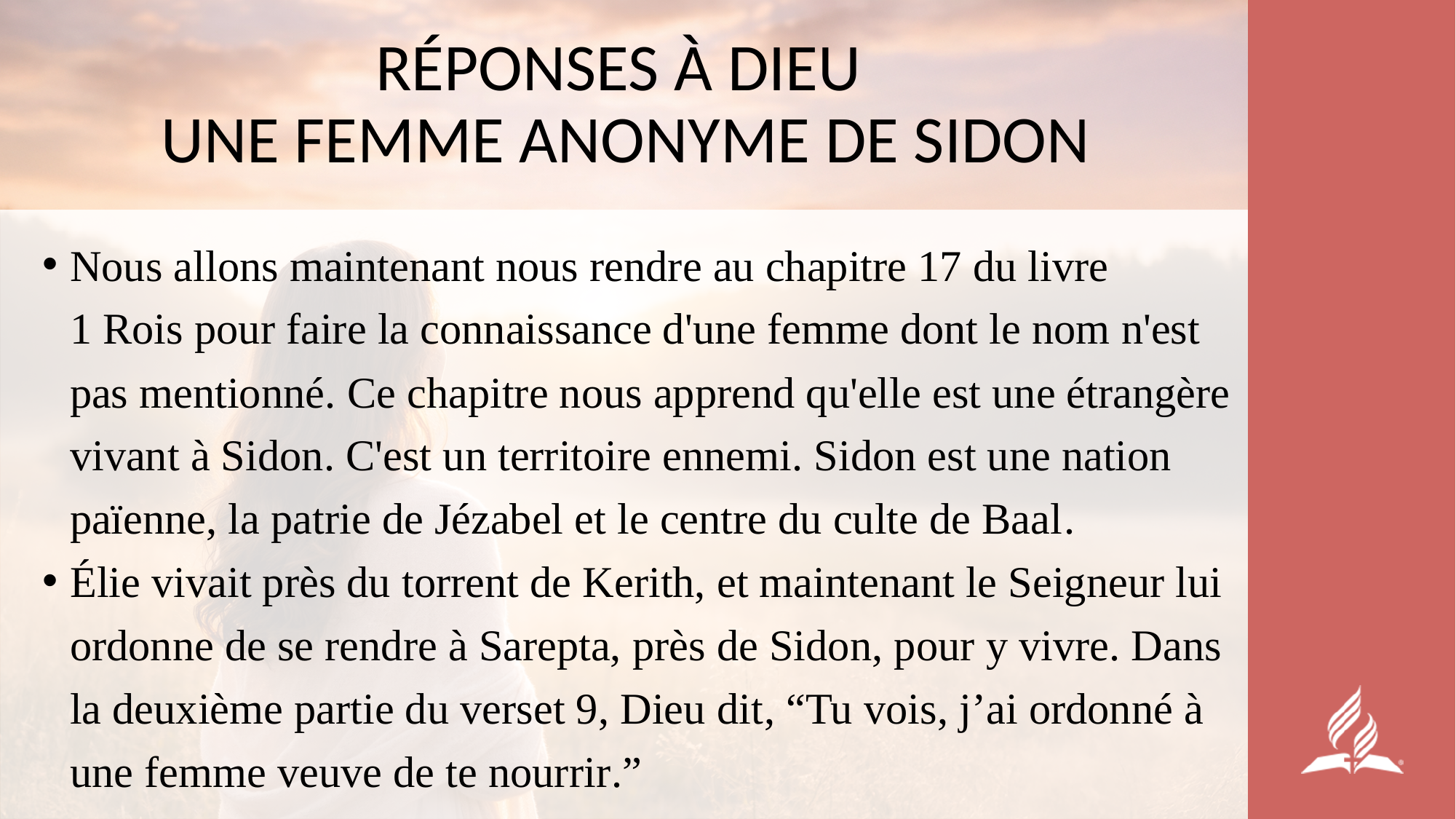

# RÉPONSES À DIEU UNE FEMME ANONYME DE SIDON
Nous allons maintenant nous rendre au chapitre 17 du livre
1 Rois pour faire la connaissance d'une femme dont le nom n'est pas mentionné. Ce chapitre nous apprend qu'elle est une étrangère vivant à Sidon. C'est un territoire ennemi. Sidon est une nation païenne, la patrie de Jézabel et le centre du culte de Baal.
Élie vivait près du torrent de Kerith, et maintenant le Seigneur lui ordonne de se rendre à Sarepta, près de Sidon, pour y vivre. Dans la deuxième partie du verset 9, Dieu dit, “Tu vois, j’ai ordonné à une femme veuve de te nourrir.”